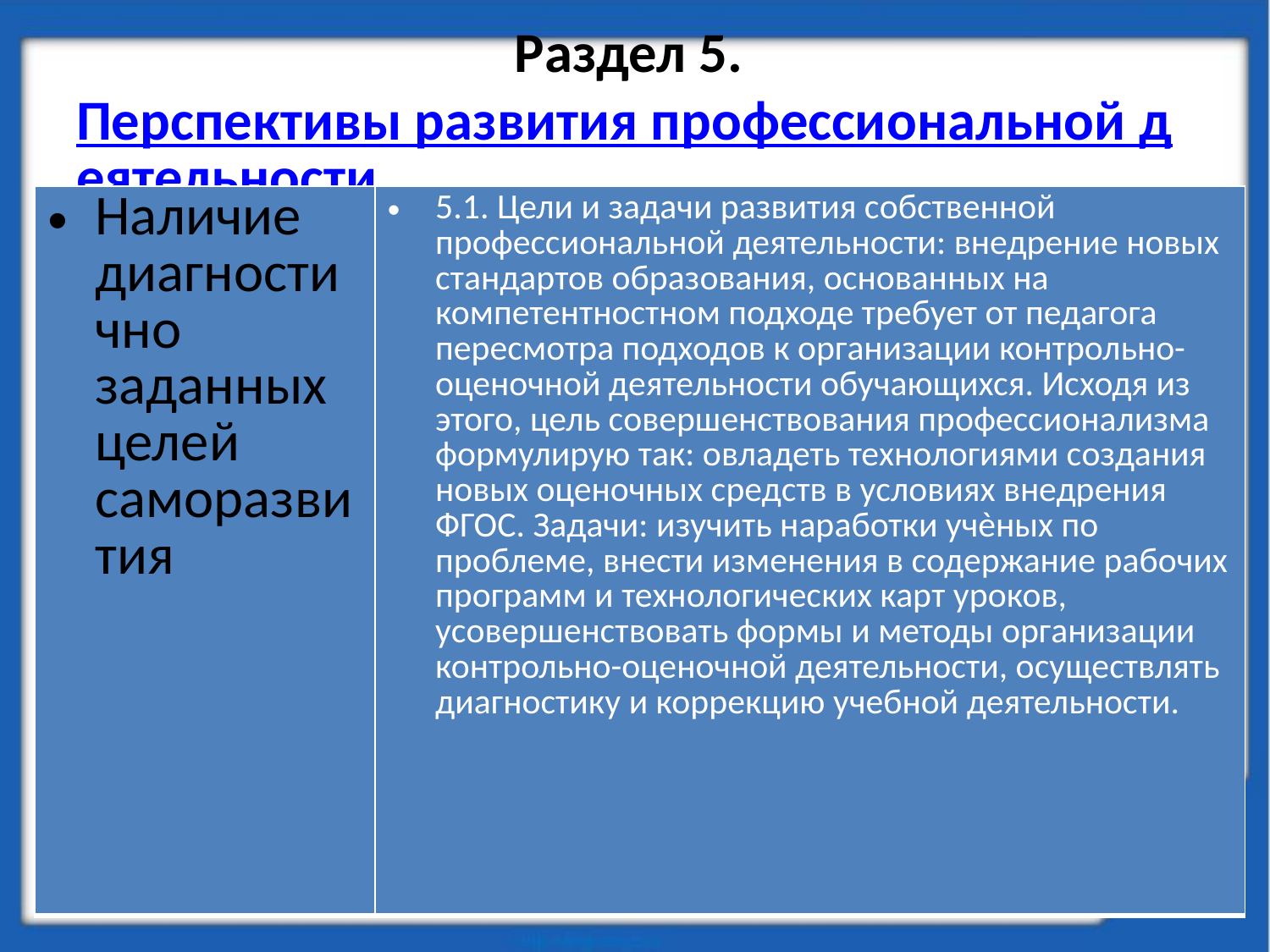

# Раздел 5. Перспективы развития профессиональной деятельности: критерии
| Наличие диагностично заданных целей саморазвития | 5.1. Цели и задачи развития собственной профессиональной деятельности: внедрение новых стандартов образования, основанных на компетентностном подходе требует от педагога пересмотра подходов к организации контрольно-оценочной деятельности обучающихся. Исходя из этого, цель совершенствования профессионализма формулирую так: овладеть технологиями создания новых оценочных средств в условиях внедрения ФГОС. Задачи: изучить наработки учѐных по проблеме, внести изменения в содержание рабочих программ и технологических карт уроков, усовершенствовать формы и методы организации контрольно-оценочной деятельности, осуществлять диагностику и коррекцию учебной деятельности. |
| --- | --- |